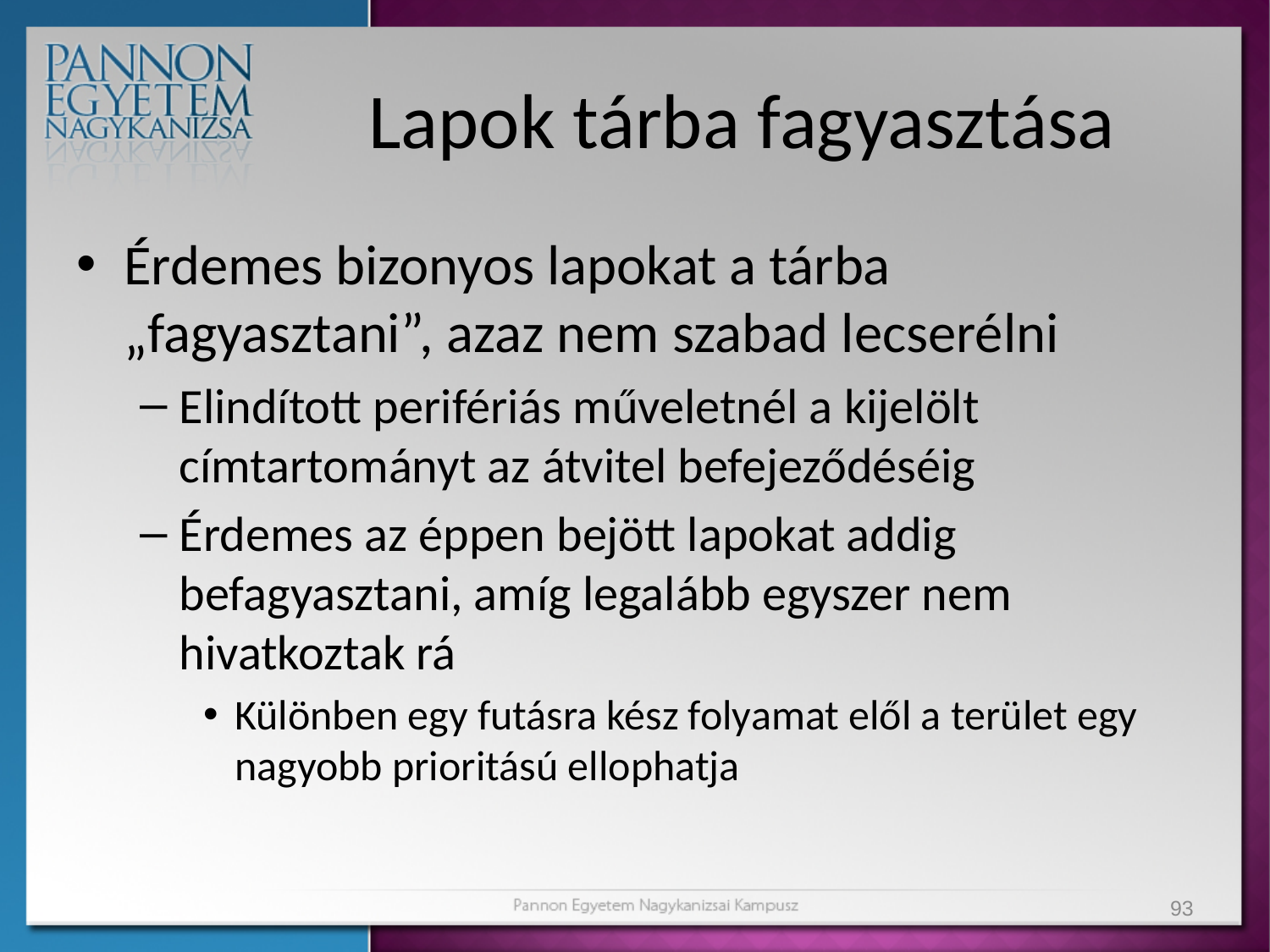

# Lapok tárba fagyasztása
Érdemes bizonyos lapokat a tárba „fagyasztani”, azaz nem szabad lecserélni
Elindított perifériás műveletnél a kijelölt címtartományt az átvitel befejeződéséig
Érdemes az éppen bejött lapokat addig befagyasztani, amíg legalább egyszer nem hivatkoztak rá
Különben egy futásra kész folyamat elől a terület egy nagyobb prioritású ellophatja
93